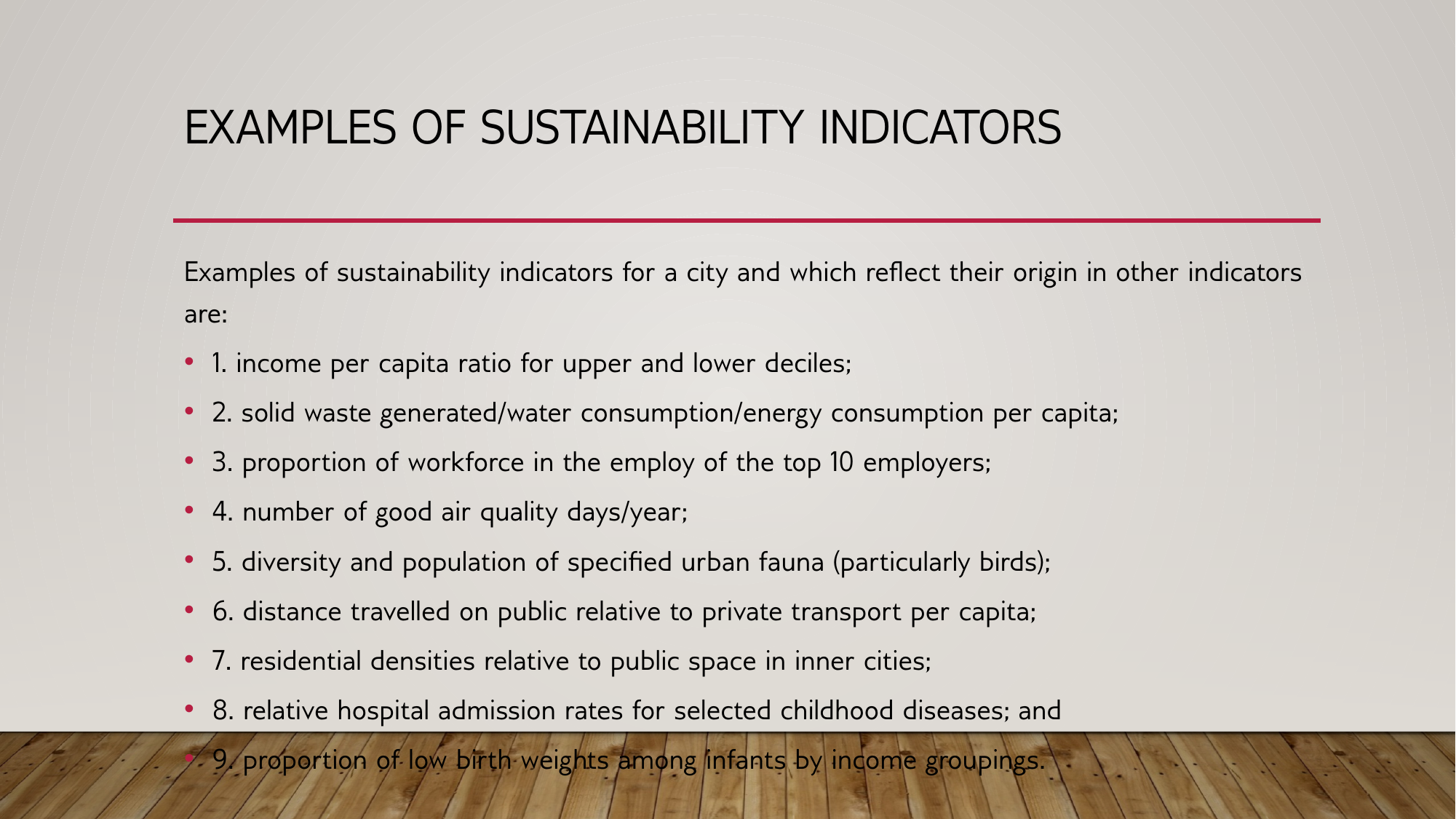

# Examples of sustainability indicators
Examples of sustainability indicators for a city and which reflect their origin in other indicators are:
1. income per capita ratio for upper and lower deciles;
2. solid waste generated/water consumption/energy consumption per capita;
3. proportion of workforce in the employ of the top 10 employers;
4. number of good air quality days/year;
5. diversity and population of specified urban fauna (particularly birds);
6. distance travelled on public relative to private transport per capita;
7. residential densities relative to public space in inner cities;
8. relative hospital admission rates for selected childhood diseases; and
9. proportion of low birth weights among infants by income groupings.